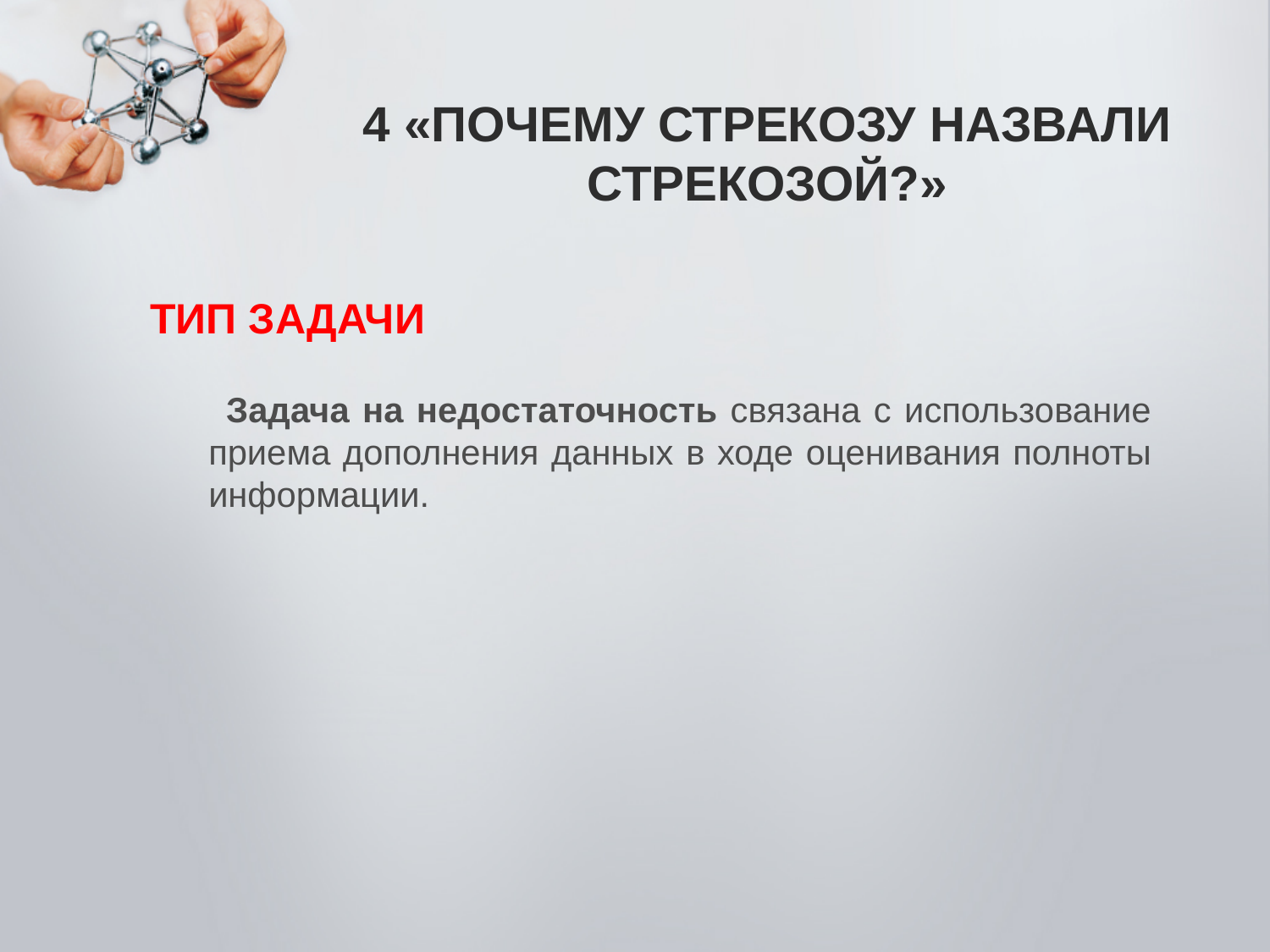

# 4 «ПОЧЕМУ СТРЕКОЗУ НАЗВАЛИ СТРЕКОЗОЙ?»
ТИП ЗАДАЧИ
     Задача на недостаточность связана с использование приема дополнения данных в ходе оценивания полноты информации.